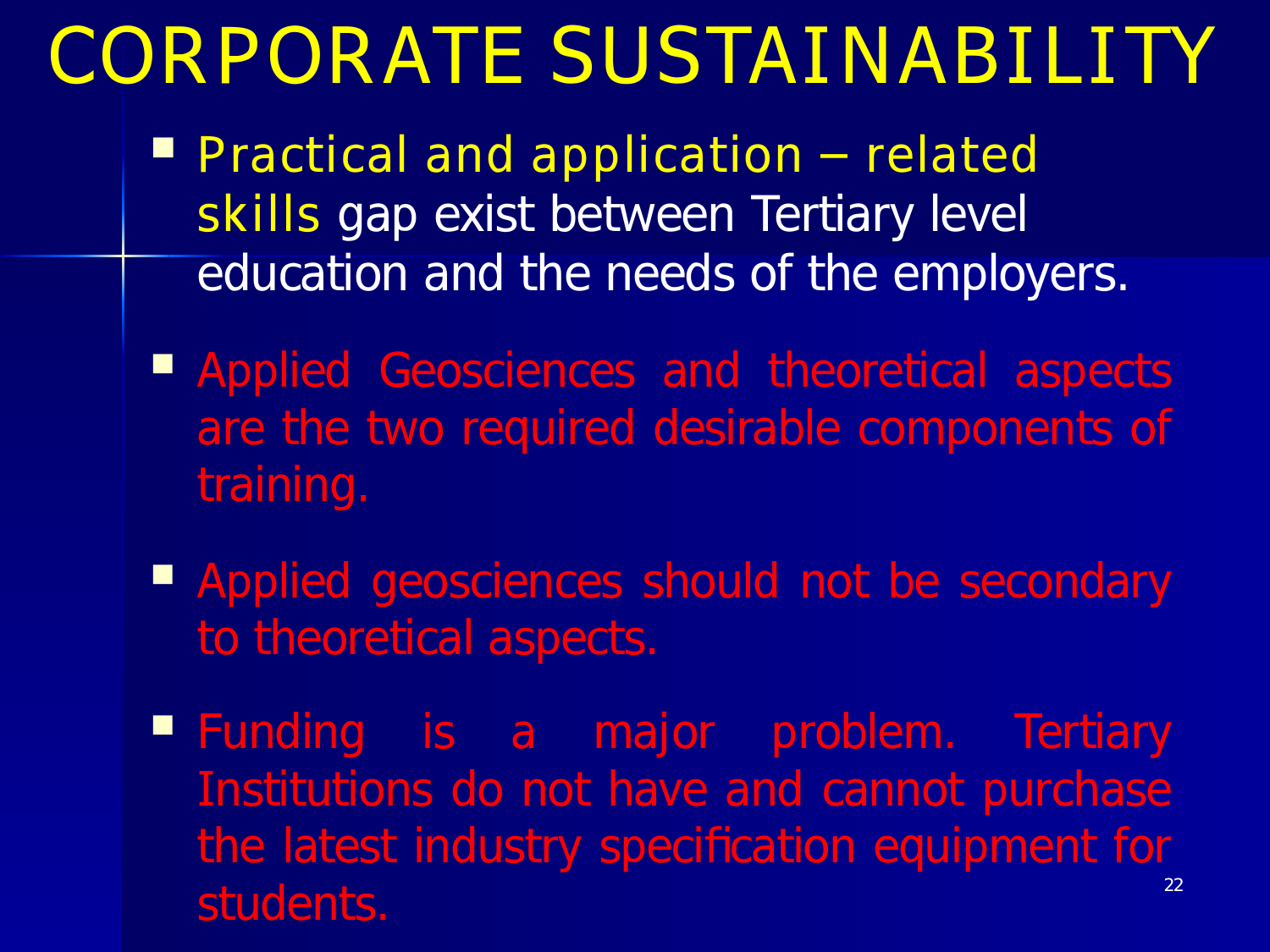

CORPORATE SUSTAINABILITY
Practical and application – related skills gap exist between Tertiary level education and the needs of the employers.

Applied Geosciences and theoretical aspects are the two required desirable components of training.

Applied geosciences should not be secondary to theoretical aspects.

Funding is a major problem. Tertiary Institutions do not have and cannot purchase the latest industry specification equipment for students.
22